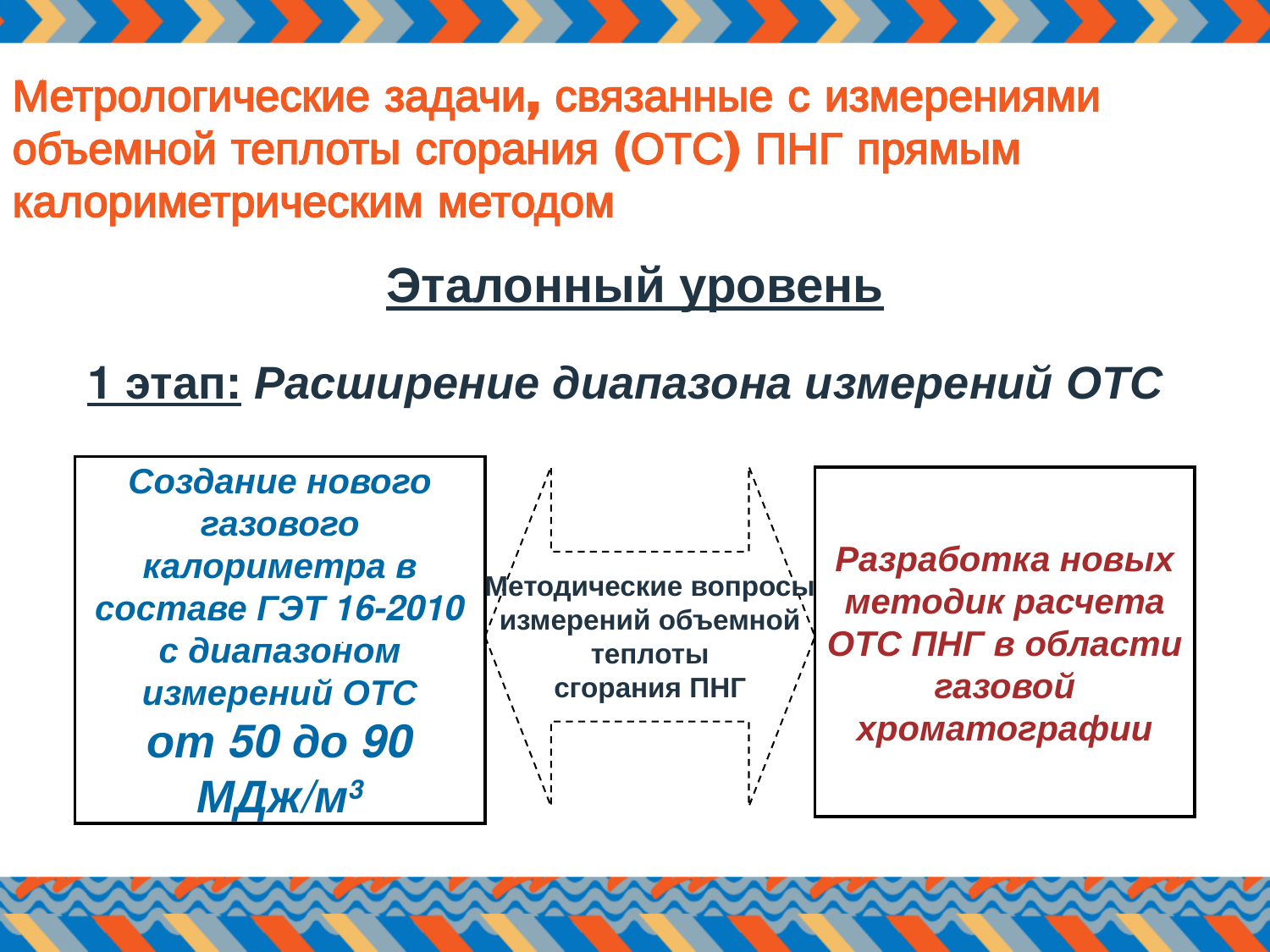

Метрологические задачи, связанные с измерениями объемной теплоты сгорания (ОТС) ПНГ прямым калориметрическим методом
Эталонный уровень
1 этап: Расширение диапазона измерений ОТС
Создание нового газового калориметра в составе ГЭТ 16-2010
с диапазоном измерений ОТС
от 50 до 90 МДж/м3

Разработка новых методик расчета ОТС ПНГ в области газовой хроматографии
Методические вопросы измерений объемной теплоты
сгорания ПНГ